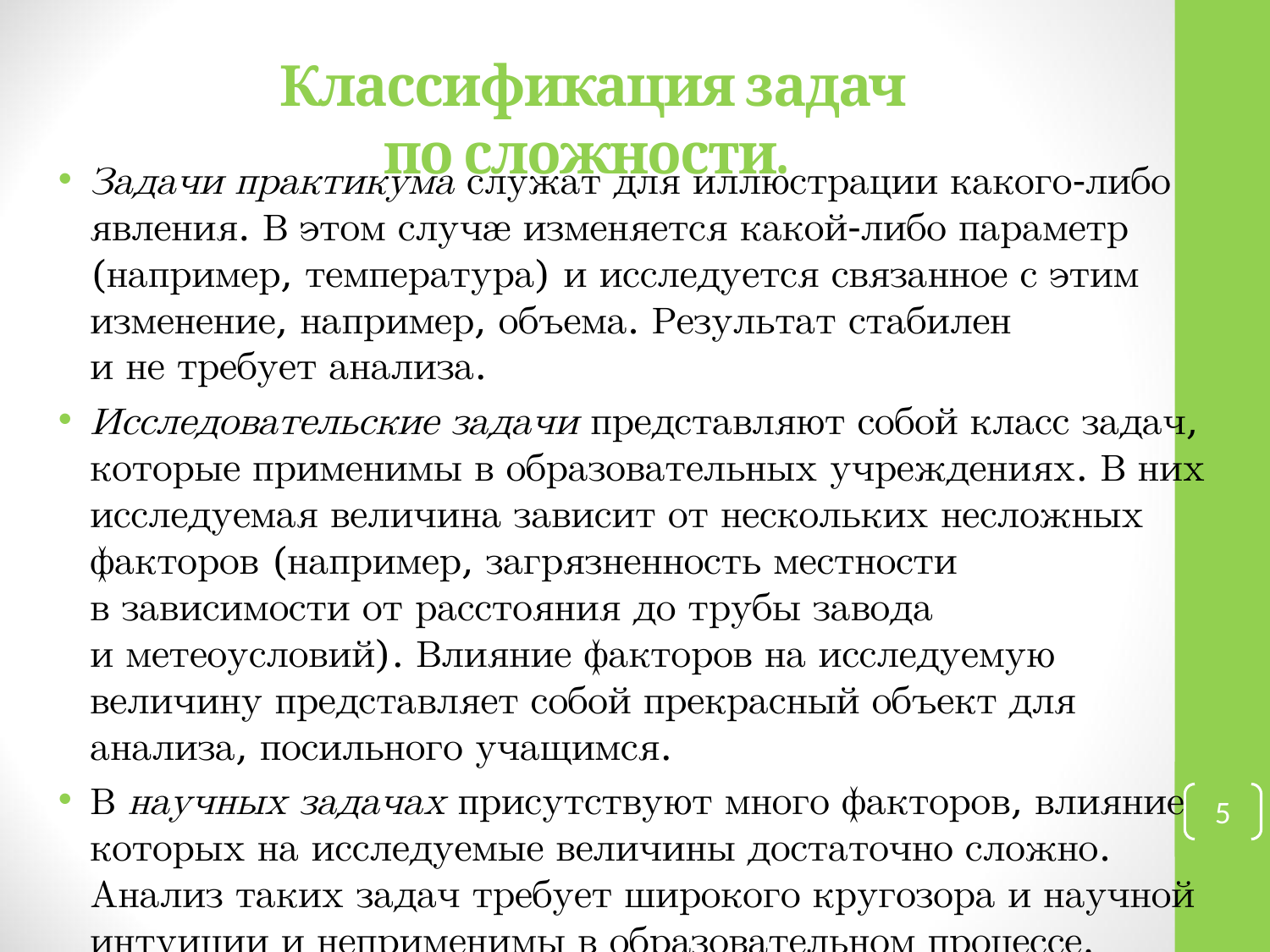

# Классификация задач по сложности.
Задачи практикума служат для иллюстрации какого-либо явления. В этом случае изменяется какой-либо параметр (например, температура) и исследуется связанное с этим изменение, например, объема. Результат стабилен и не требует анализа.
Исследовательские задачи представляют собой класс задач, которые применимы в образовательных учреждениях. В них исследуемая величина зависит от нескольких несложных факторов (например, загрязненность местности в зависимости от расстояния до трубы завода и метеоусловий). Влияние факторов на исследуемую величину представляет собой прекрасный объект для анализа, посильного учащимся.
В научных задачах присутствуют много факторов, влияние которых на исследуемые величины достаточно сложно. Анализ таких задач требует широкого кругозора и научной интуиции и неприменимы в образовательном процессе.

5